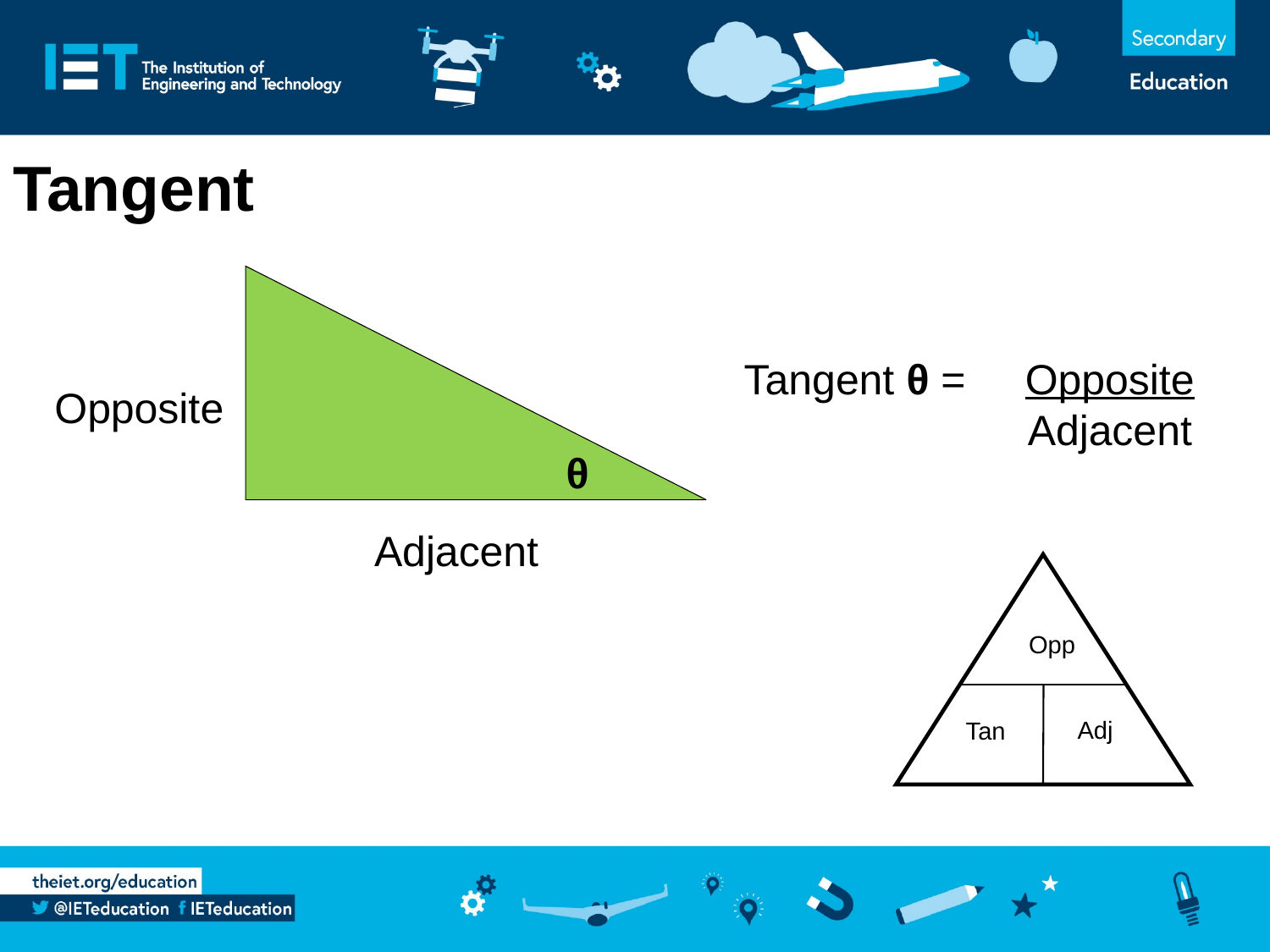

# Tangent

Opposite
θ
Adjacent
Tangent θ =     Opposite
                      Adjacent

Opp
Adj
Tan